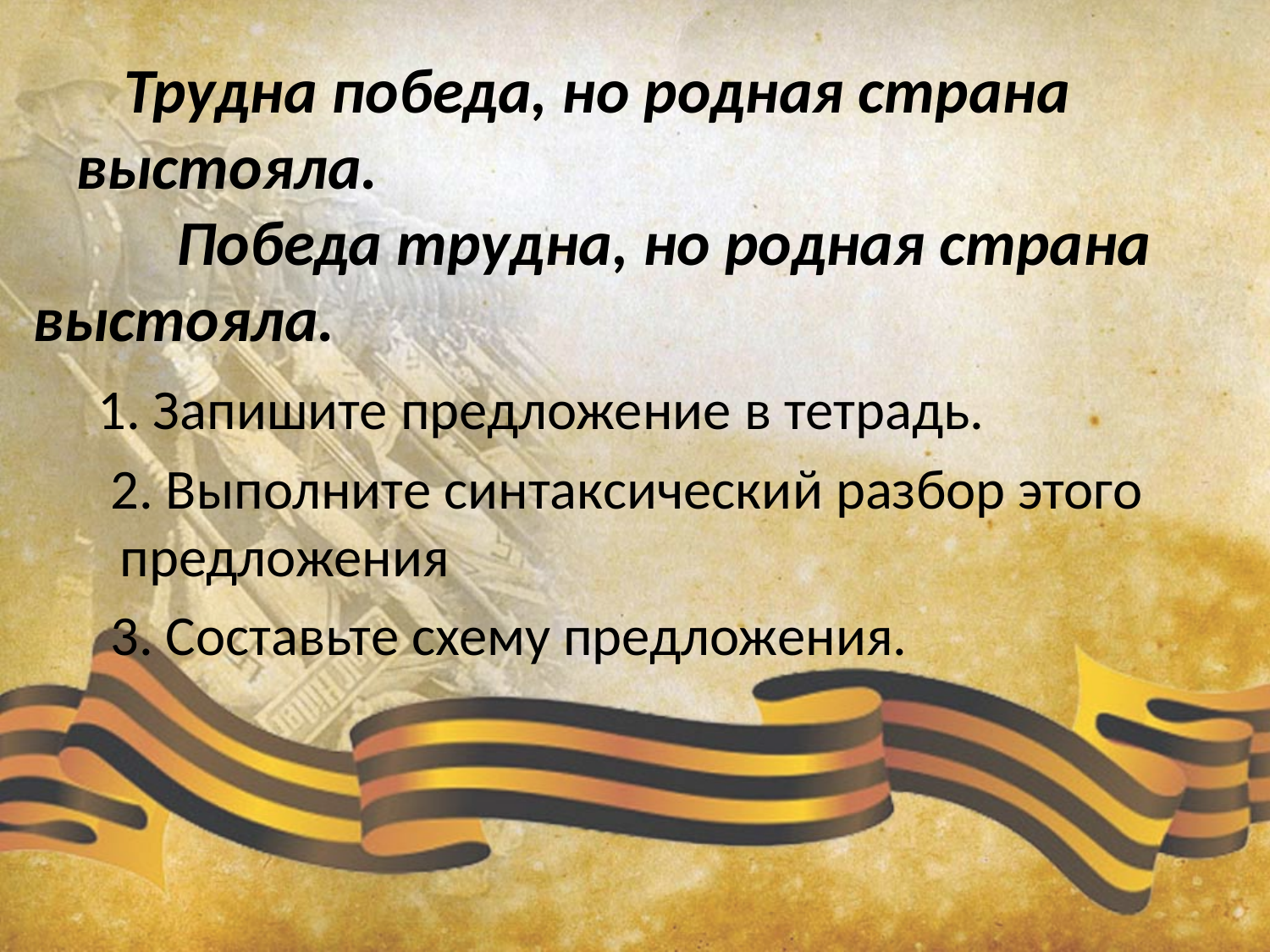

# Трудна победа, но родная страна выстояла. Победа трудна, но родная страна выстояла.
  1. Запишите предложение в тетрадь.
   2. Выполните синтаксический разбор этого предложения
   3. Составьте схему предложения.